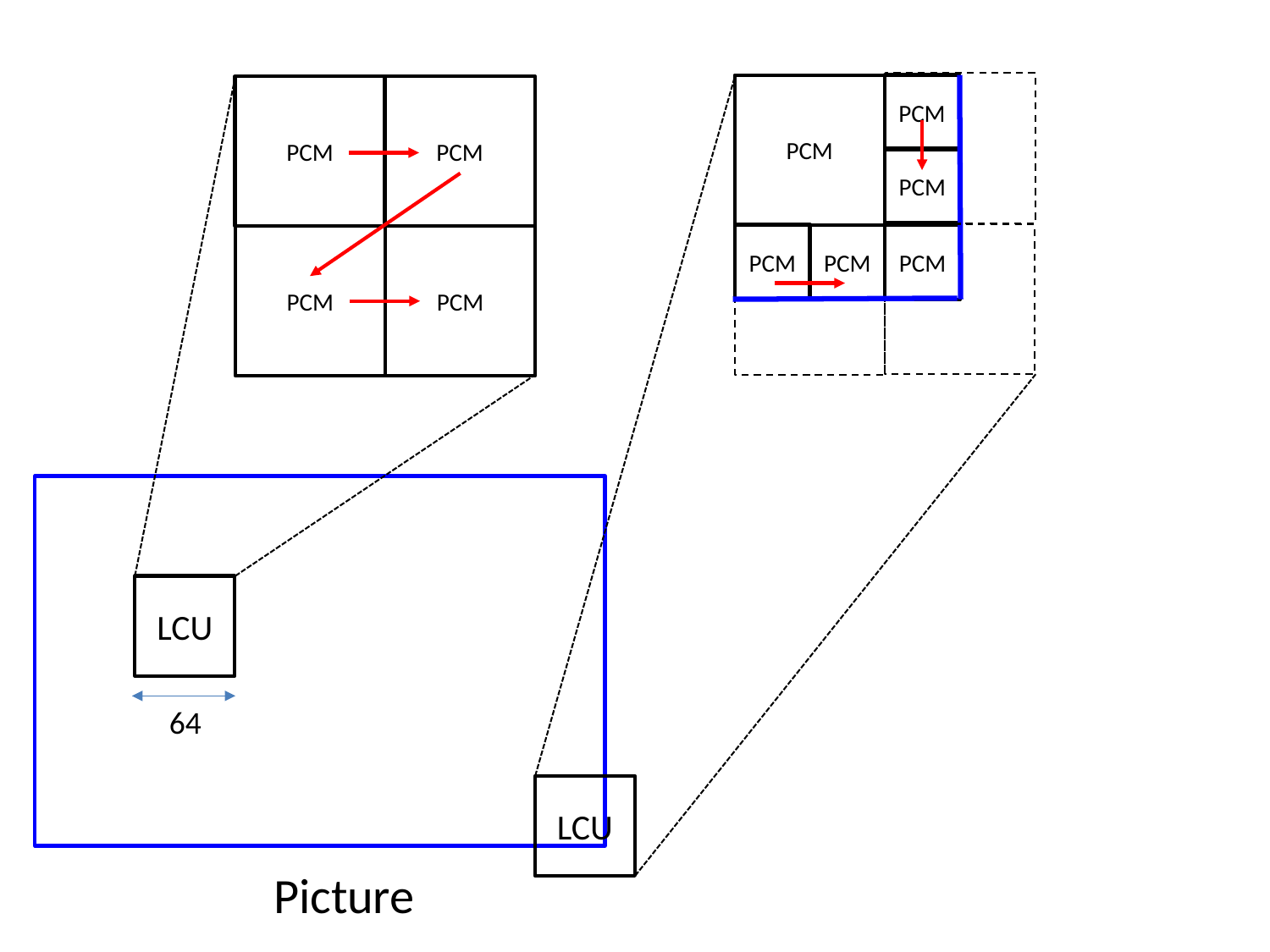

PCM
PCM
PCM
PCM
PCM
PCM
PCM
PCM

PCM
PCM

LCU
64
LCU
Picture